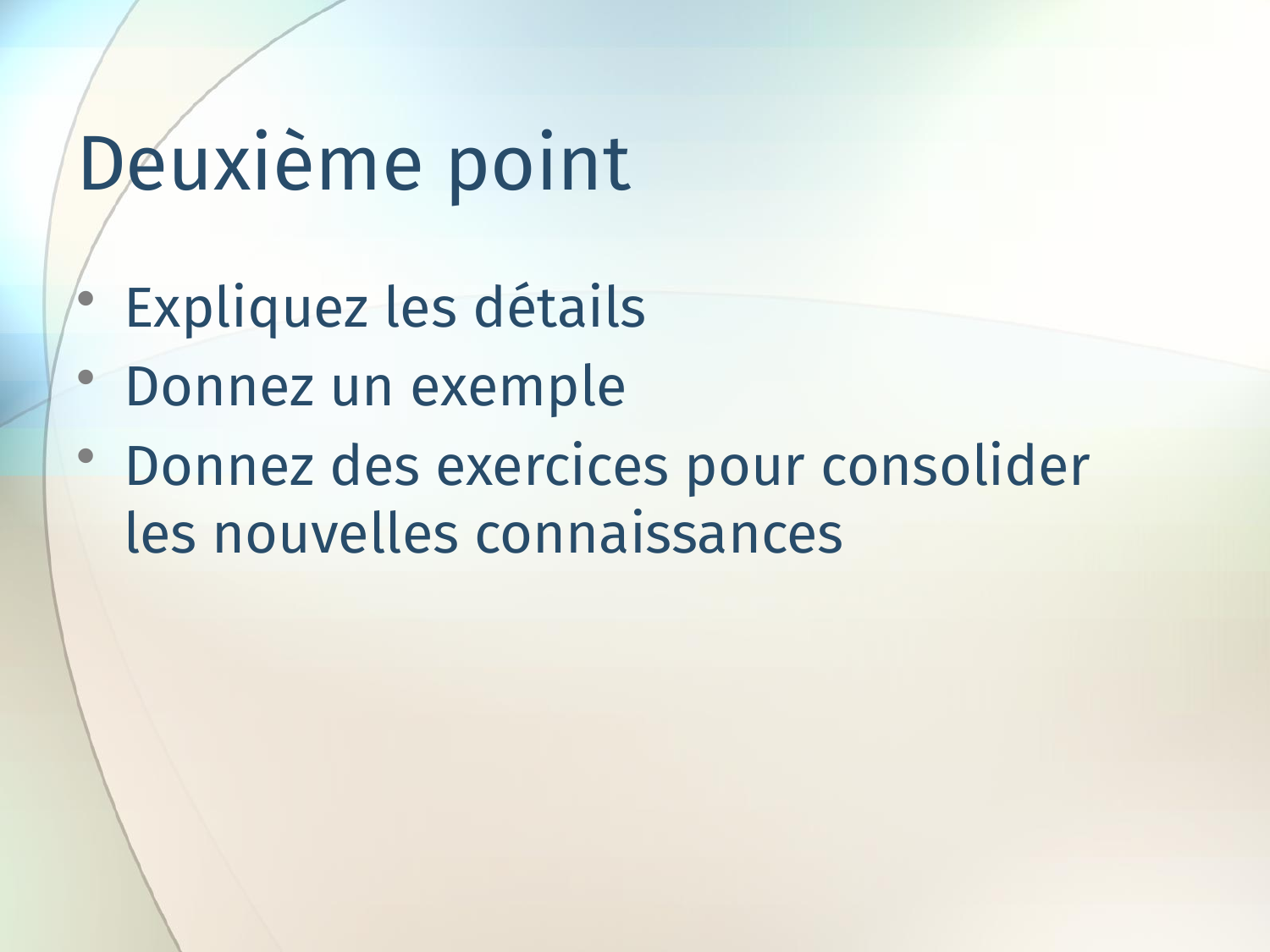

# Deuxième point
Expliquez les détails
Donnez un exemple
Donnez des exercices pour consolider les nouvelles connaissances